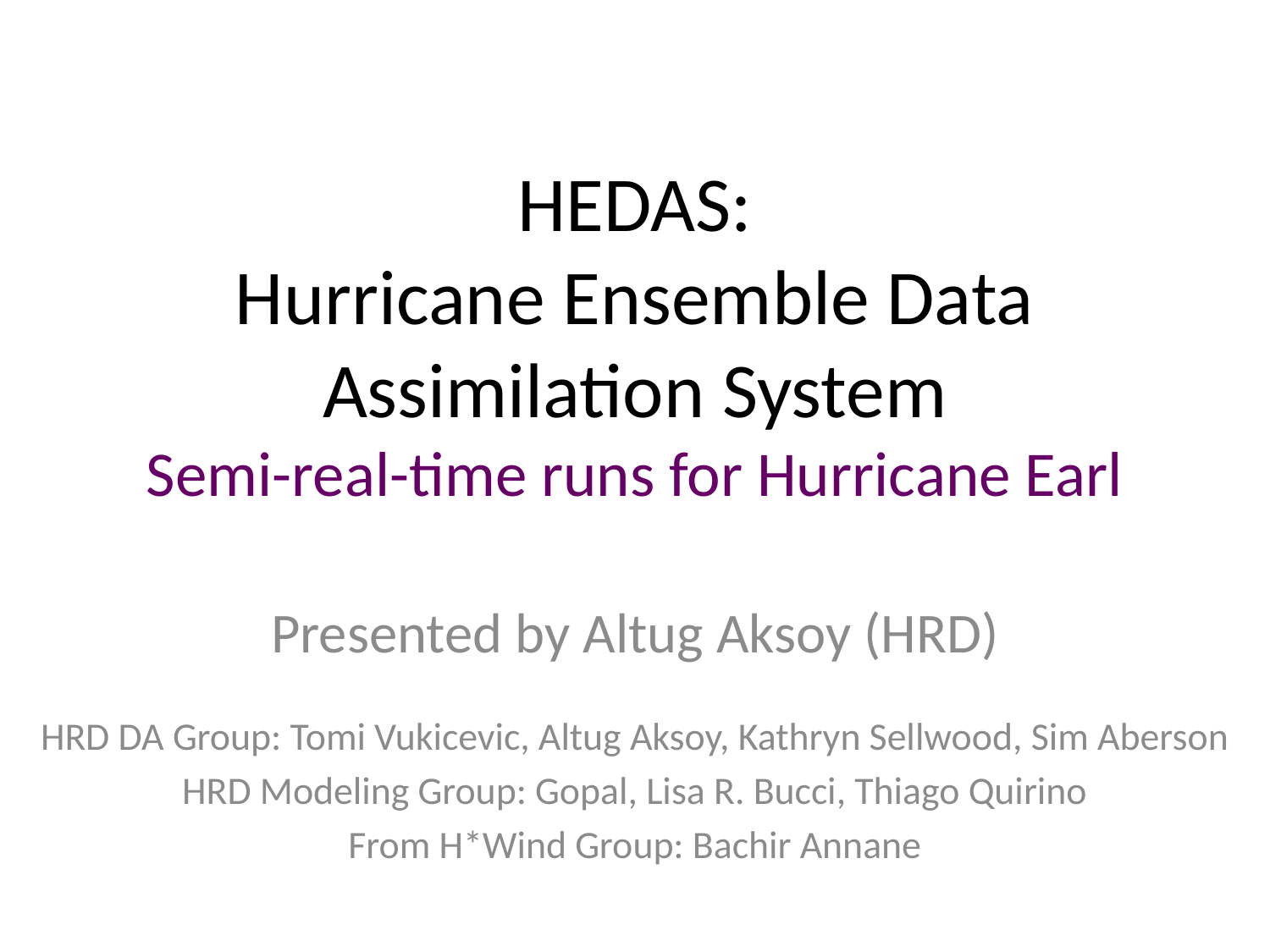

# HEDAS: Hurricane Ensemble Data Assimilation System Semi-real-time runs for Hurricane Earl
Presented by Altug Aksoy (HRD)

HRD DA Group: Tomi Vukicevic, Altug Aksoy, Kathryn Sellwood, Sim Aberson
HRD Modeling Group: Gopal, Lisa R. Bucci, Thiago Quirino
From H*Wind Group: Bachir Annane